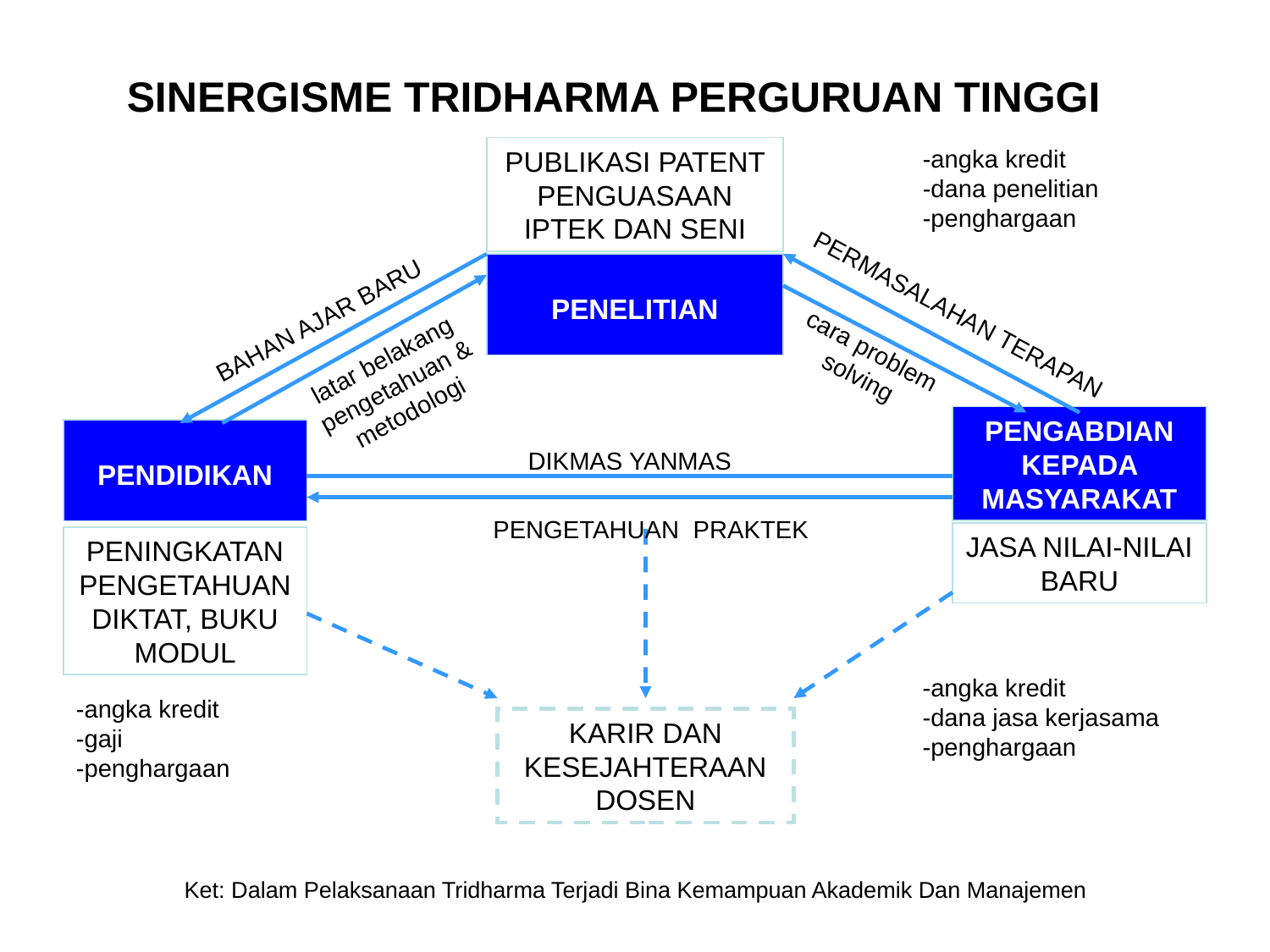

SINERGISME TRIDHARMA PERGURUAN TINGGI
PUBLIKASI PATENT PENGUASAAN IPTEK DAN SENI
-angka kredit
-dana penelitian
-penghargaan

PENELITIAN

BAHAN AJAR BARU
PERMASALAHAN TERAPAN
cara problem solving
latar belakang pengetahuan & metodologi
PENGABDIAN KEPADA MASYARAKAT

PENDIDIKAN

DIKMAS YANMAS

PENGETAHUAN  PRAKTEK
JASA NILAI-NILAI BARU
PENINGKATAN PENGETAHUAN DIKTAT, BUKU MODUL

-angka kredit
-dana jasa kerjasama
-penghargaan
-angka kredit
-gaji
-penghargaan
KARIR DAN KESEJAHTERAAN DOSEN
Ket: Dalam Pelaksanaan Tridharma Terjadi Bina Kemampuan Akademik Dan Manajemen